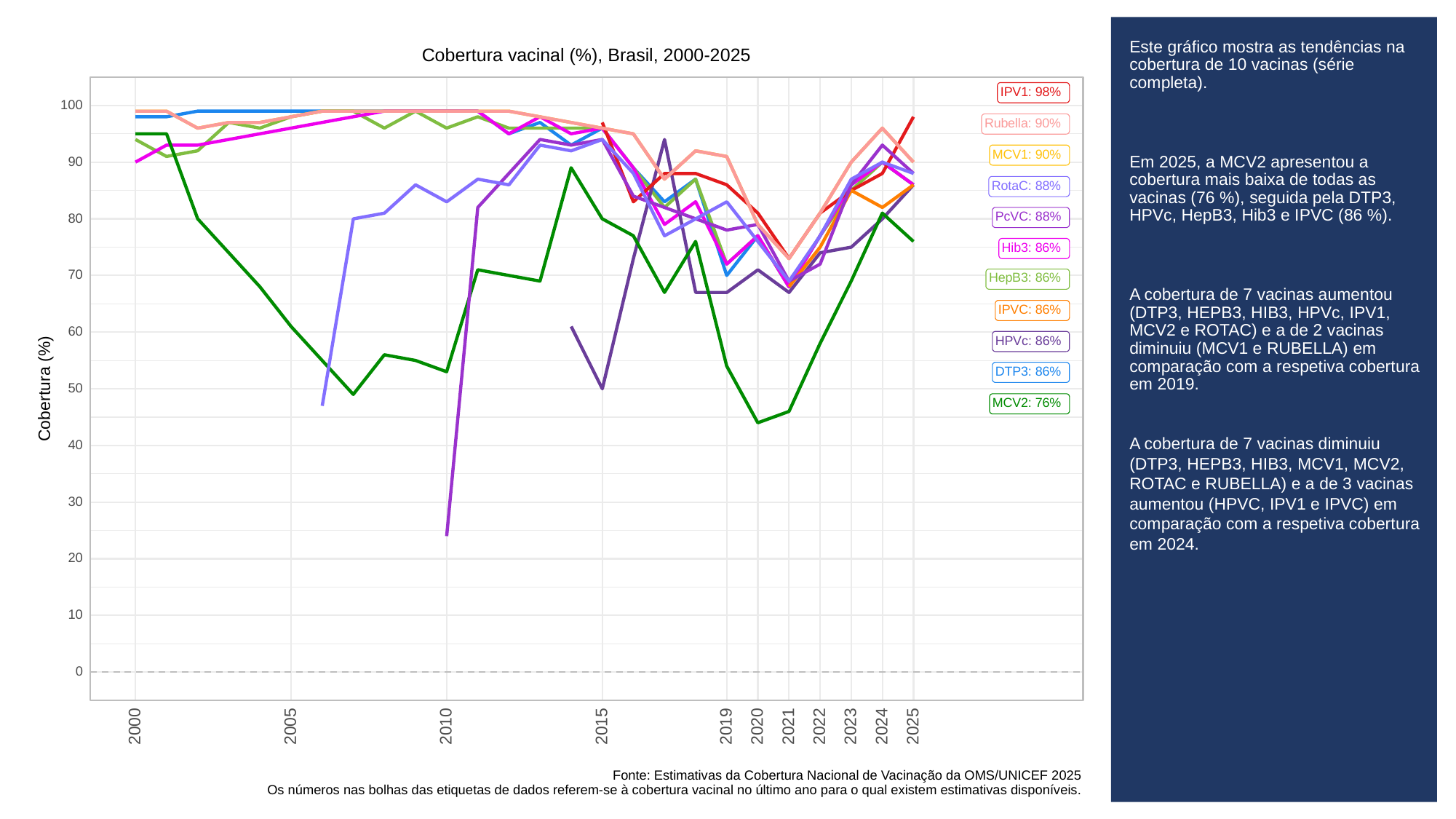

# Este gráfico mostra as tendências na cobertura de 10 vacinas (série completa).

Em 2025, a MCV2 apresentou a cobertura mais baixa de todas as vacinas (76 %), seguida pela DTP3, HPVc, HepB3, Hib3 e IPVC (86 %).

A cobertura de 7 vacinas aumentou (DTP3, HEPB3, HIB3, HPVc, IPV1, MCV2 e ROTAC) e a de 2 vacinas diminuiu (MCV1 e RUBELLA) em comparação com a respetiva cobertura em 2019.

A cobertura de 7 vacinas diminuiu (DTP3, HEPB3, HIB3, MCV1, MCV2, ROTAC e RUBELLA) e a de 3 vacinas aumentou (HPVC, IPV1 e IPVC) em comparação com a respetiva cobertura em 2024.

Cobertura vacinal (%), Brasil, 2000-2025

IPV1: 98%

100

Rubella: 90%

MCV1: 90%

90

RotaC: 88%

PcVC: 88%
80

Hib3: 86%

70
HepB3: 86%

IPVC: 86%
60

HPVc: 86%

DTP3: 86%
Cobertura (%)
50

MCV2: 76%

40

30

20

10

0

2023
2000
2005
2010
2015
2019
2020
2021
2022
2024
2025
Fonte: Estimativas da Cobertura Nacional de Vacinação da OMS/UNICEF 2025
Os números nas bolhas das etiquetas de dados referem-se à cobertura vacinal no último ano para o qual existem estimativas disponíveis.